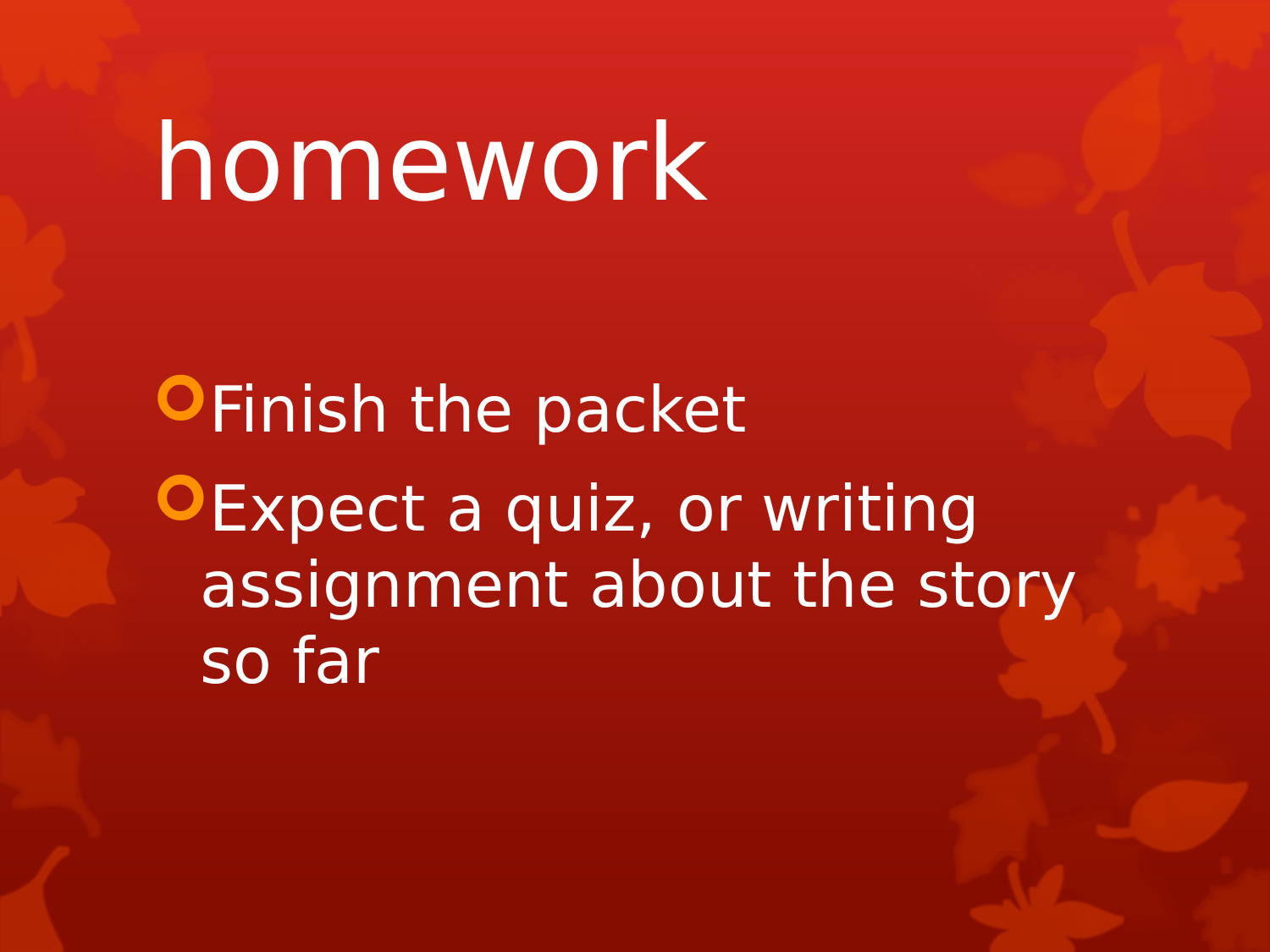

# homework
Finish the packet
Expect a quiz, or writing assignment about the story so far